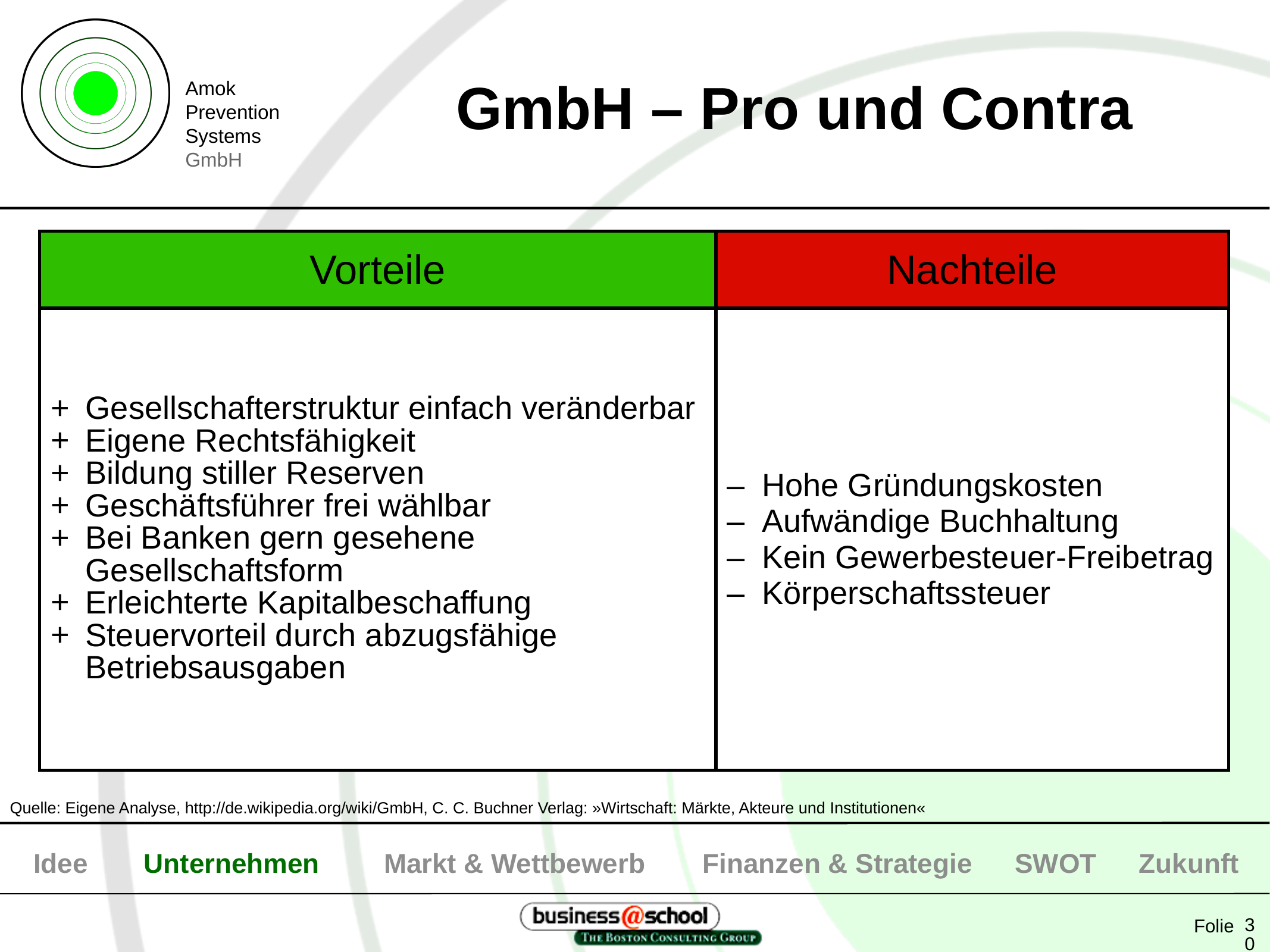

# GmbH – Pro und Contra
| Vorteile | Nachteile |
| --- | --- |
| Gesellschafterstruktur einfach veränderbar Eigene Rechtsfähigkeit Bildung stiller Reserven Geschäftsführer frei wählbar Bei Banken gern gesehene Gesellschaftsform Erleichterte Kapitalbeschaffung Steuervorteil durch abzugsfähige Betriebsausgaben | Hohe Gründungskosten Aufwändige Buchhaltung Kein Gewerbesteuer-Freibetrag Körperschaftssteuer |
Quelle: Eigene Analyse, http://de.wikipedia.org/wiki/GmbH, C. C. Buchner Verlag: »Wirtschaft: Märkte, Akteure und Institutionen«
Idee
Unternehmen
Markt & Wettbewerb
Finanzen & Strategie
SWOT
Zukunft
30